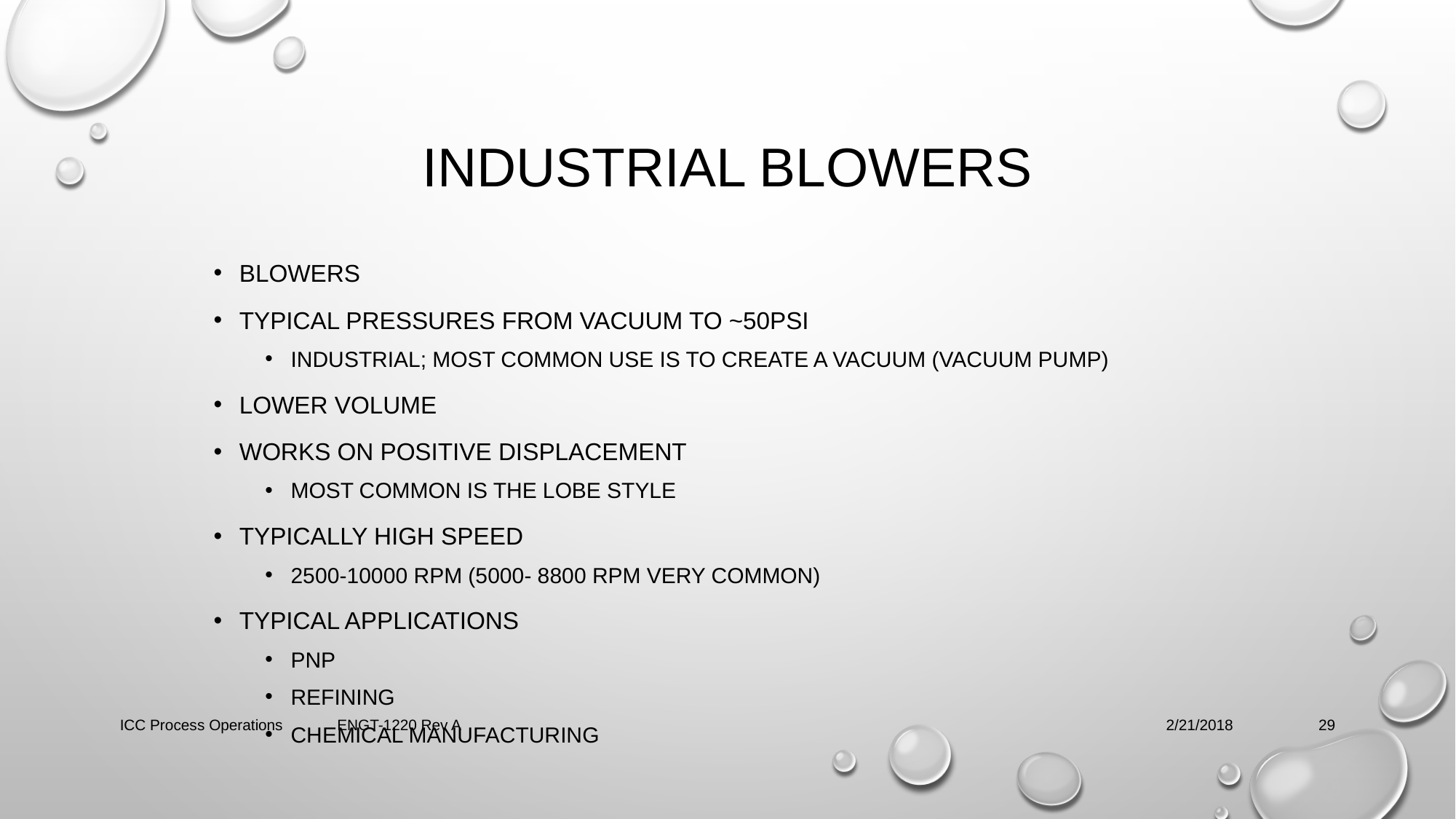

# Industrial blowers
Blowers
Typical pressures from vacuum to ~50PSI
Industrial; Most common use is to create a vacuum (vacuum pump)
Lower volume
Works on positive displacement
Most common is the Lobe style
Typically high speed
2500-10000 RPM (5000- 8800 RPM very common)
Typical applications
PNP
Refining
Chemical manufacturing
ICC Process Operations             ENGT-1220 Rev A
2/21/2018
29